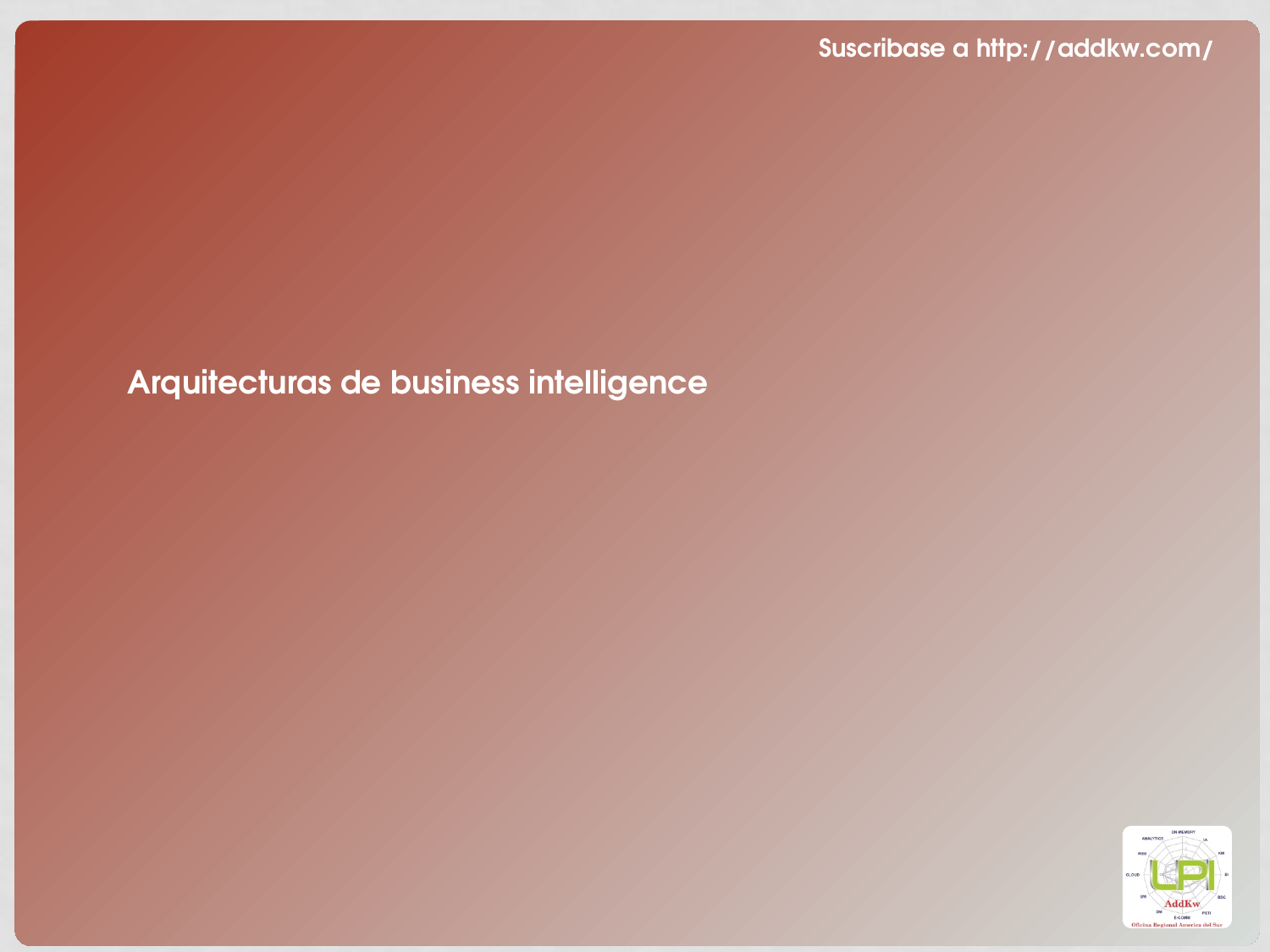

Suscribase a http://addkw.com/
Arquitecturas de business intelligence